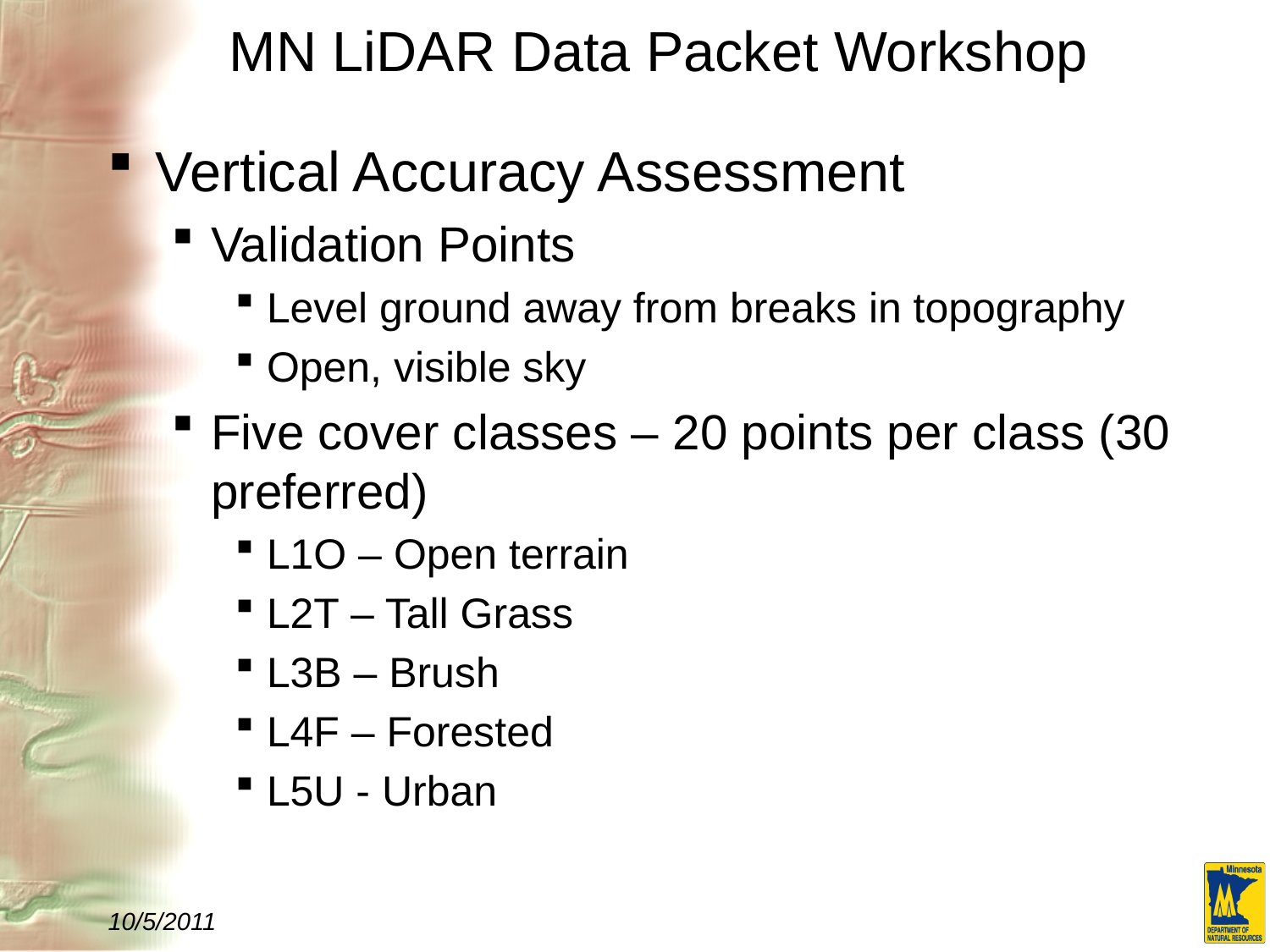

# MN LiDAR Data Packet Workshop
Vertical Accuracy Assessment
Validation Points
Level ground away from breaks in topography
Open, visible sky
Five cover classes – 20 points per class (30 preferred)
L1O – Open terrain
L2T – Tall Grass
L3B – Brush
L4F – Forested
L5U - Urban
10/5/2011